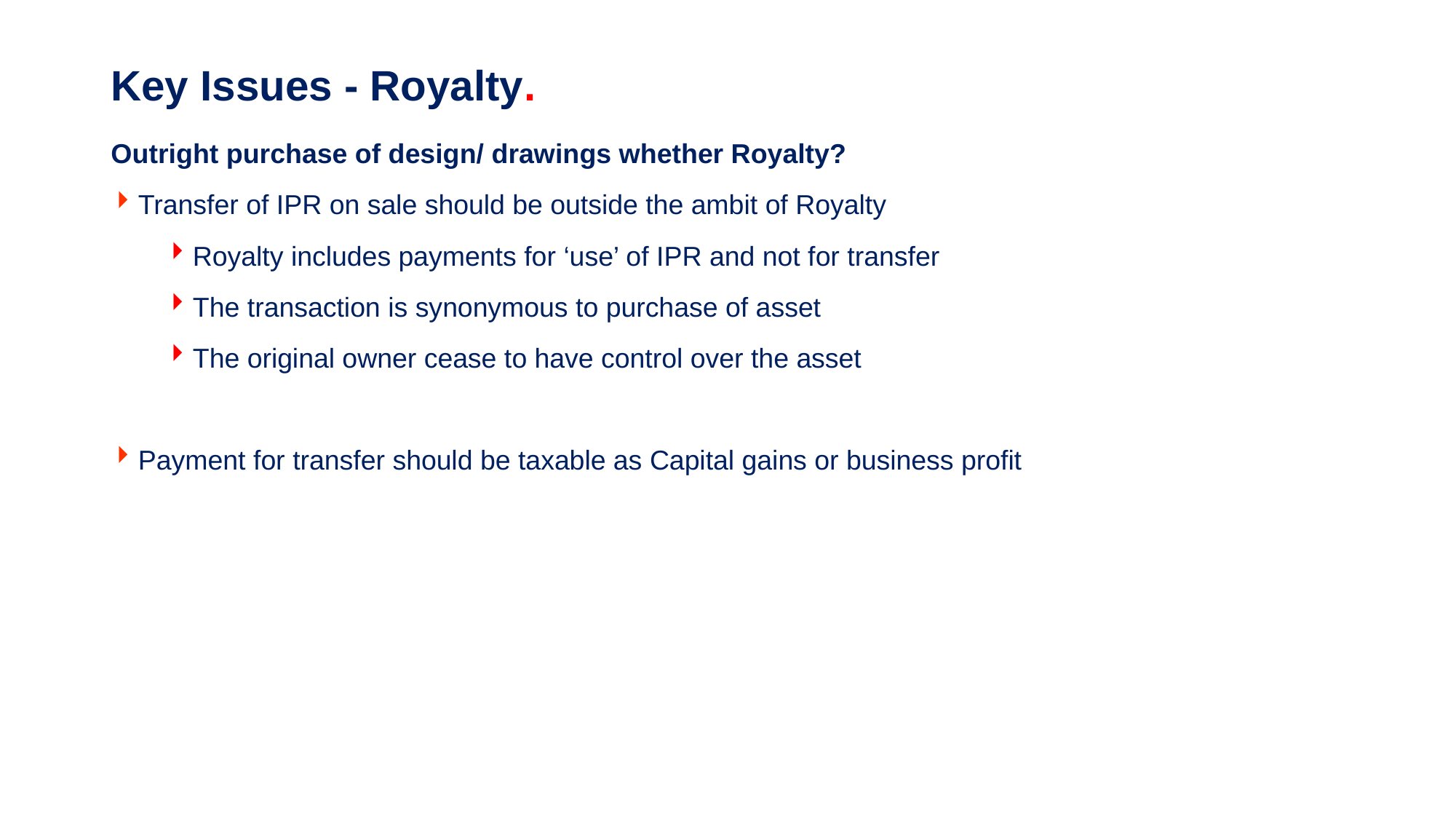

# Key Issues - Royalty.
Outright purchase of design/ drawings whether Royalty?
Transfer of IPR on sale should be outside the ambit of Royalty
Royalty includes payments for ‘use’ of IPR and not for transfer
The transaction is synonymous to purchase of asset
The original owner cease to have control over the asset

Payment for transfer should be taxable as Capital gains or business profit
33